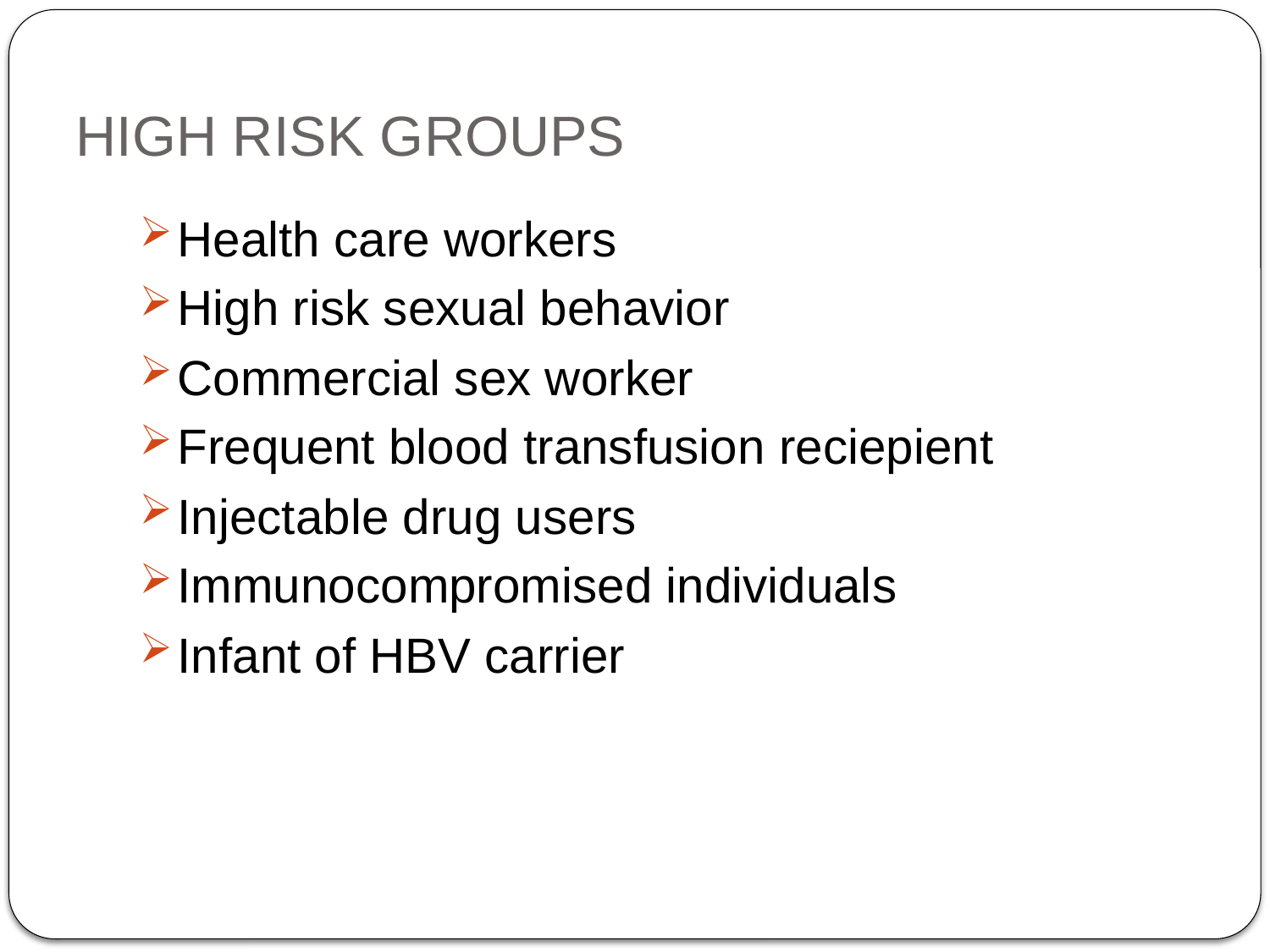

# HIGH RISK GROUPS
Health care workers
High risk sexual behavior
Commercial sex worker
Frequent blood transfusion reciepient
Injectable drug users
Immunocompromised individuals
Infant of HBV carrier